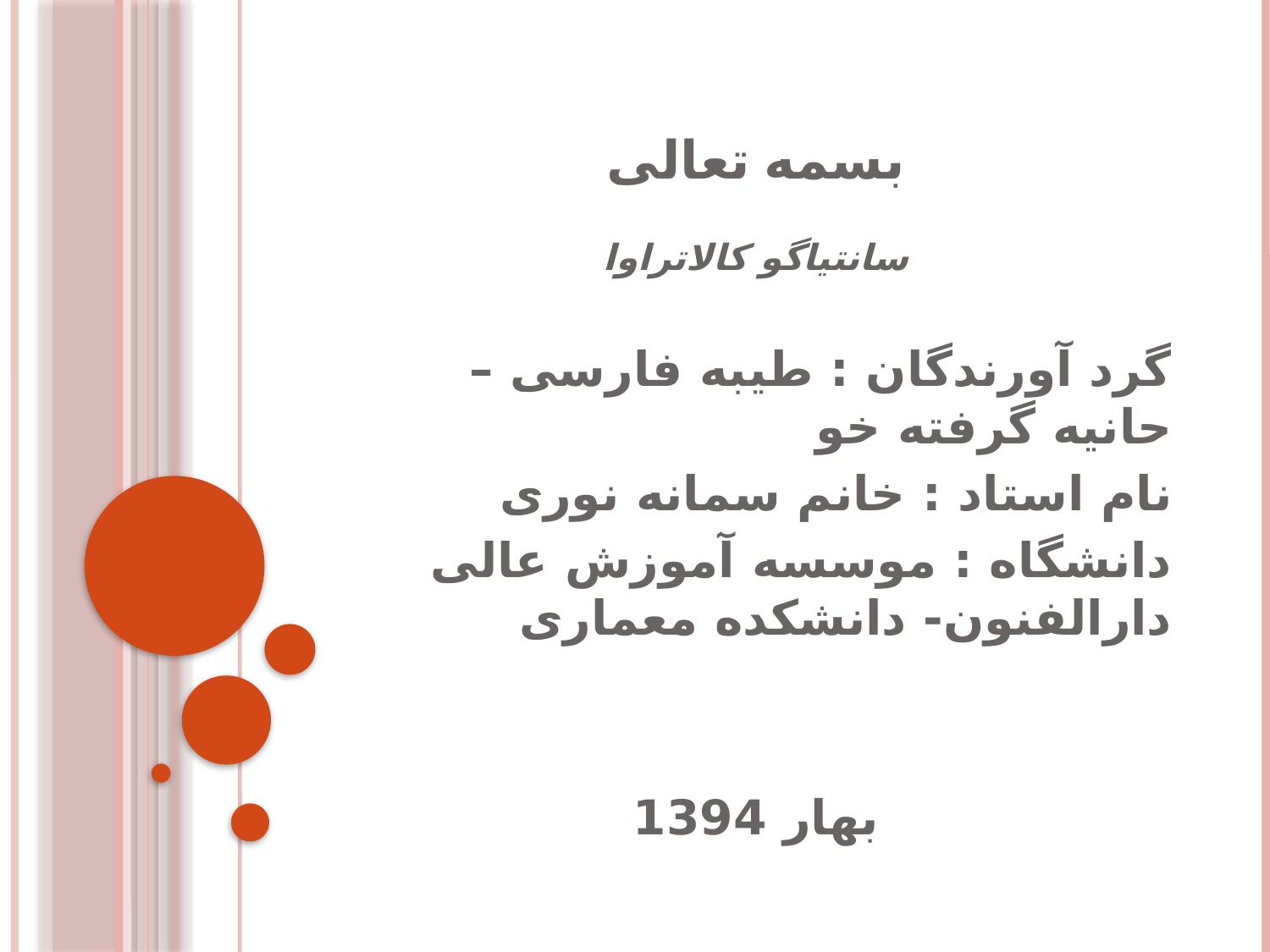

# بسمه تعالی
سانتیاگو کالاتراوا

گرد آورندگان : طیبه فارسی – حانیه گرفته خو
نام استاد : خانم سمانه نوری
دانشگاه : موسسه آموزش عالی دارالفنون- دانشکده معماری

بهار 1394